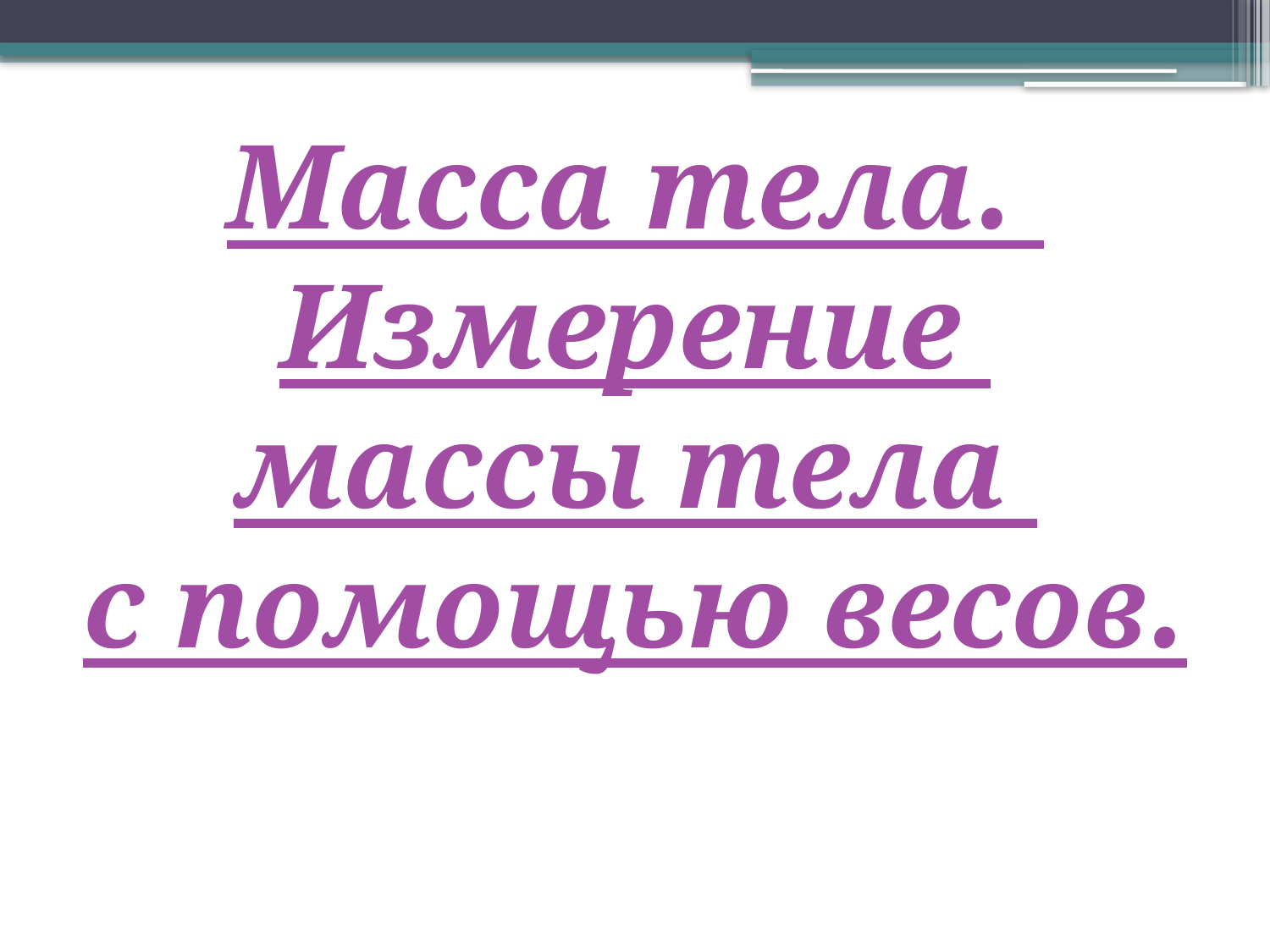

Масса тела.
Измерение
массы тела
с помощью весов.
#